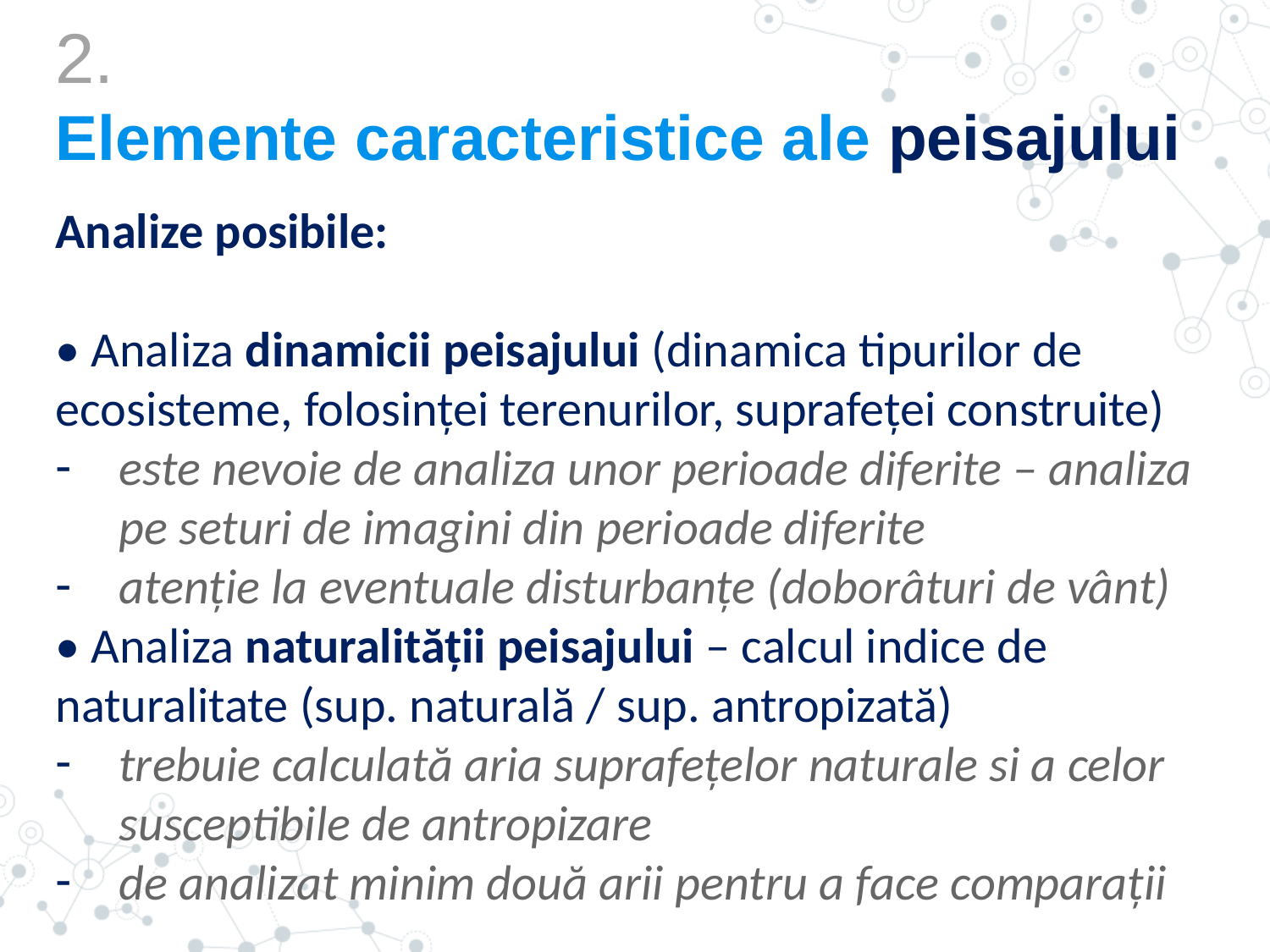

2.
Elemente caracteristice ale peisajului
Analize posibile:

• Analiza dinamicii peisajului (dinamica tipurilor de ecosisteme, folosinței terenurilor, suprafeței construite)
este nevoie de analiza unor perioade diferite – analiza pe seturi de imagini din perioade diferite
atenție la eventuale disturbanțe (doborâturi de vânt)
• Analiza naturalității peisajului – calcul indice de naturalitate (sup. naturală / sup. antropizată)
trebuie calculată aria suprafețelor naturale si a celor susceptibile de antropizare
de analizat minim două arii pentru a face comparații